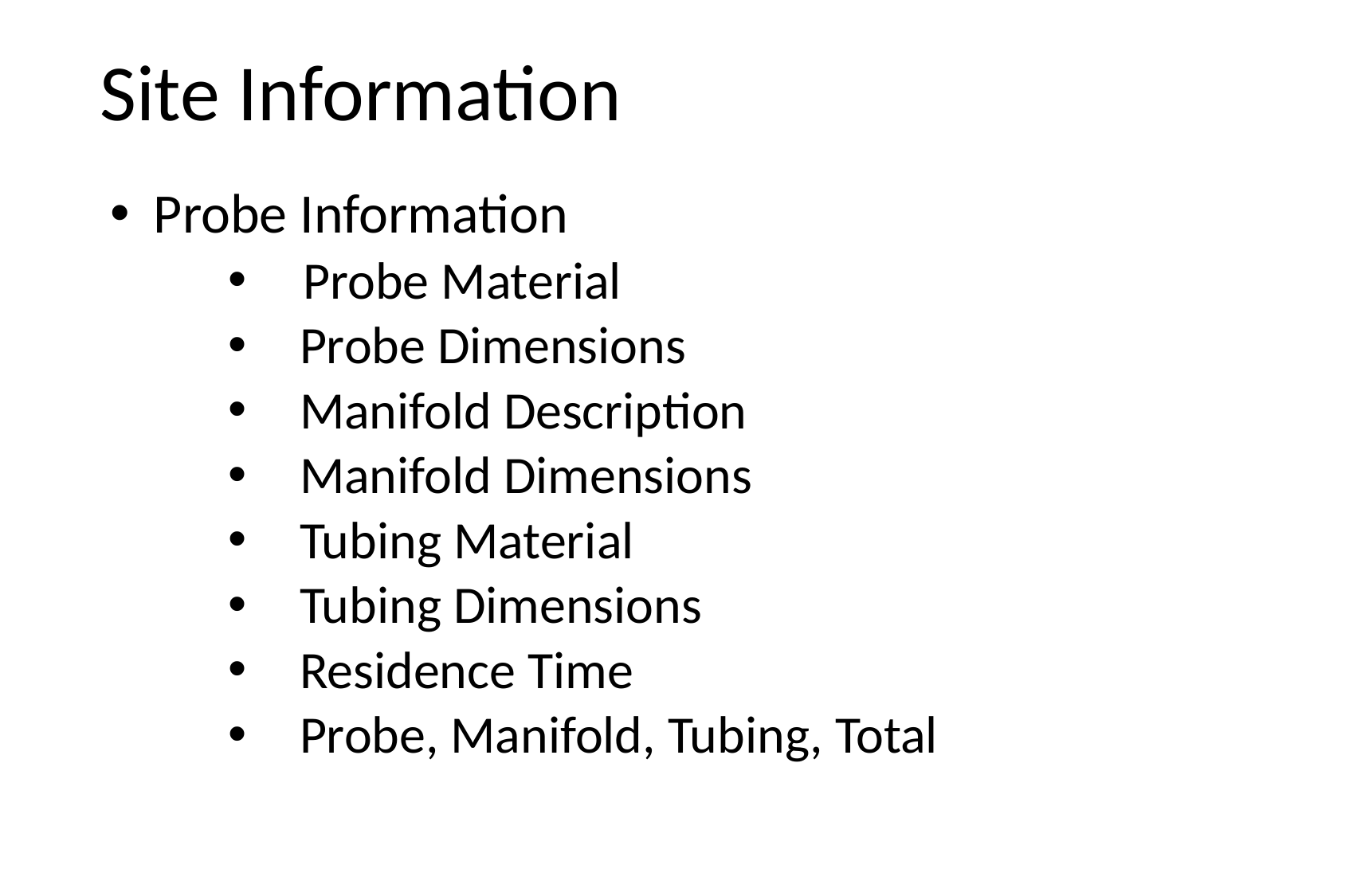

# Site Information
 Probe Information
Probe Material
 Probe Dimensions
 Manifold Description
 Manifold Dimensions
 Tubing Material
 Tubing Dimensions
 Residence Time
 Probe, Manifold, Tubing, Total